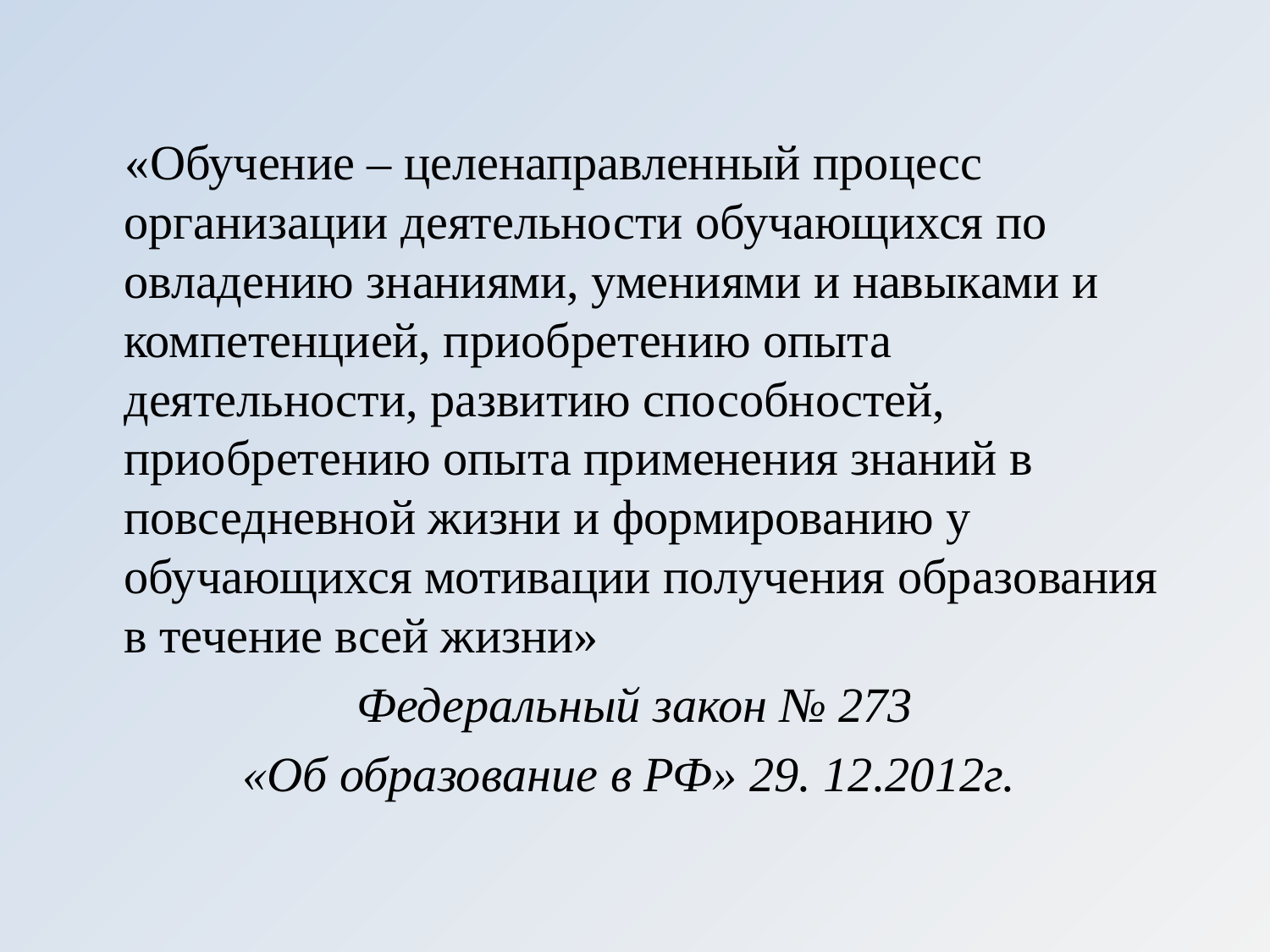

#

    «Обучение – целенаправленный процесс организации деятельности обучающихся по овладению знаниями, умениями и навыками и компетенцией, приобретению опыта деятельности, развитию способностей, приобретению опыта применения знаний в повседневной жизни и формированию у обучающихся мотивации получения образования в течение всей жизни»
 Федеральный закон № 273
«Об образование в РФ» 29. 12.2012г.